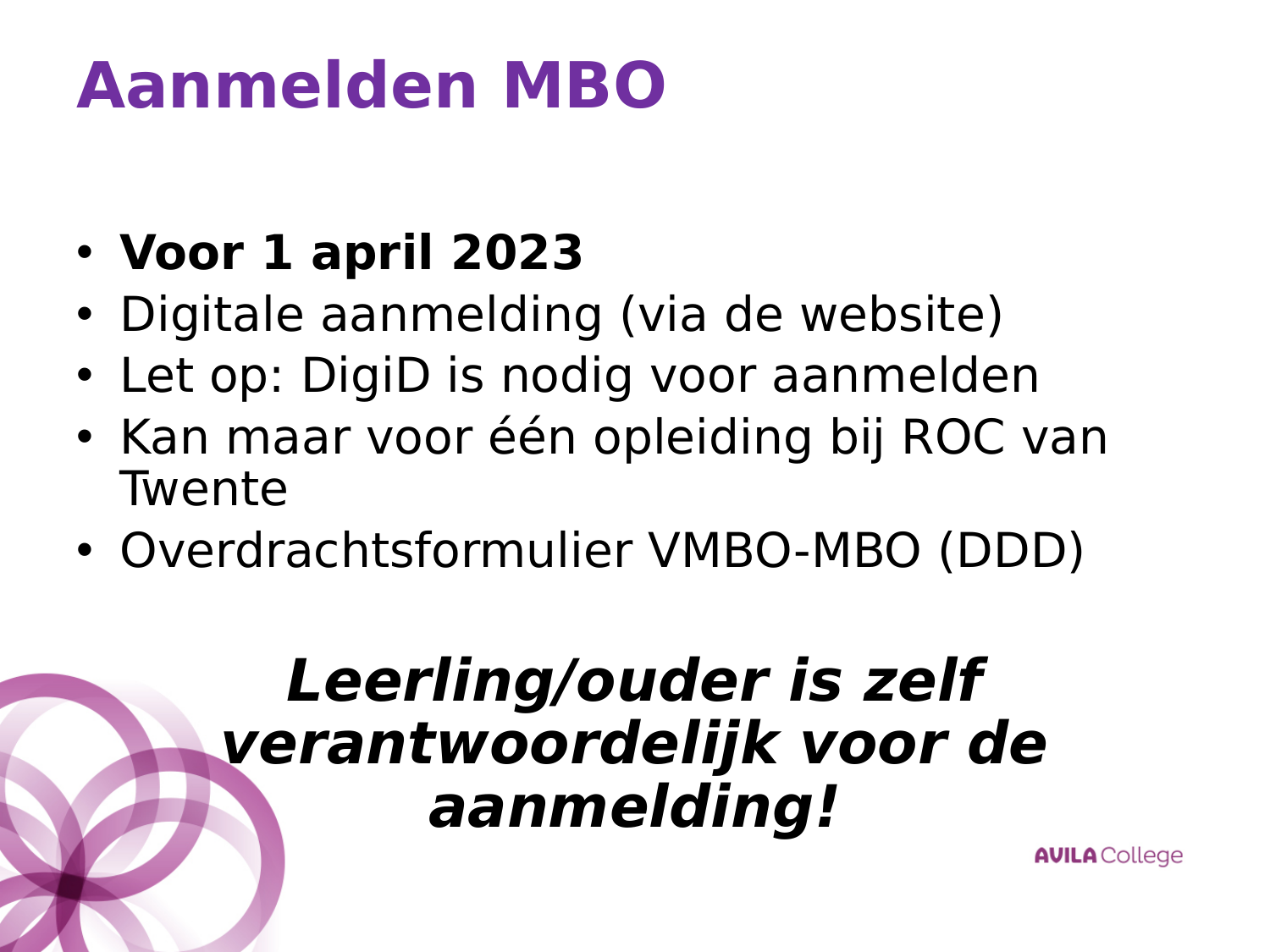

# Aanmelden MBO
Voor 1 april 2023
Digitale aanmelding (via de website)
Let op: DigiD is nodig voor aanmelden
Kan maar voor één opleiding bij ROC van Twente
Overdrachtsformulier VMBO-MBO (DDD)

Leerling/ouder is zelf verantwoordelijk voor de aanmelding!